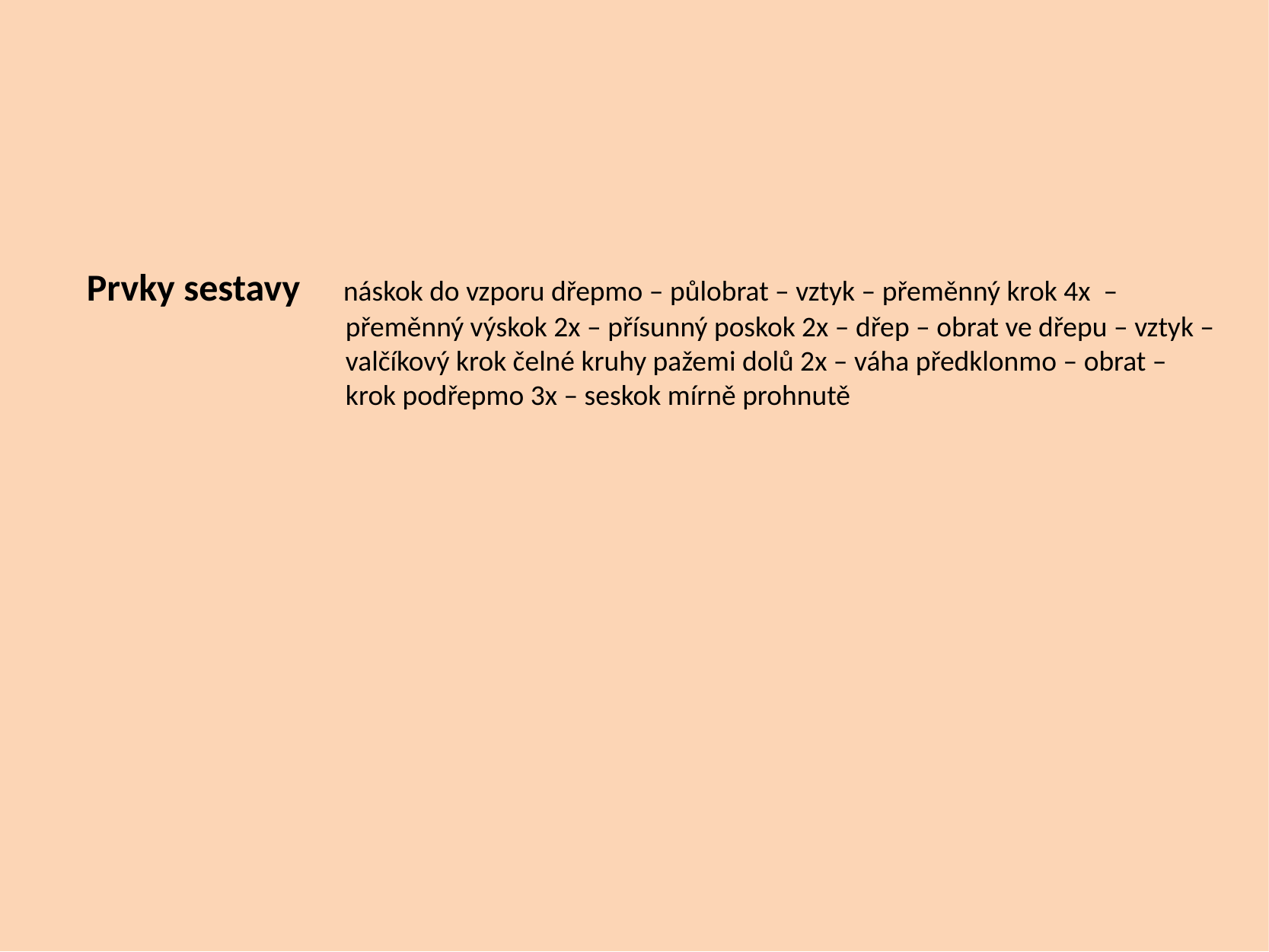

Prvky sestavy     náskok do vzporu dřepmo – půlobrat – vztyk – přeměnný krok 4x  –
                                        přeměnný výskok 2x – přísunný poskok 2x – dřep – obrat ve dřepu – vztyk –
                                        valčíkový krok čelné kruhy pažemi dolů 2x – váha předklonmo – obrat –
                                        krok podřepmo 3x – seskok mírně prohnutě